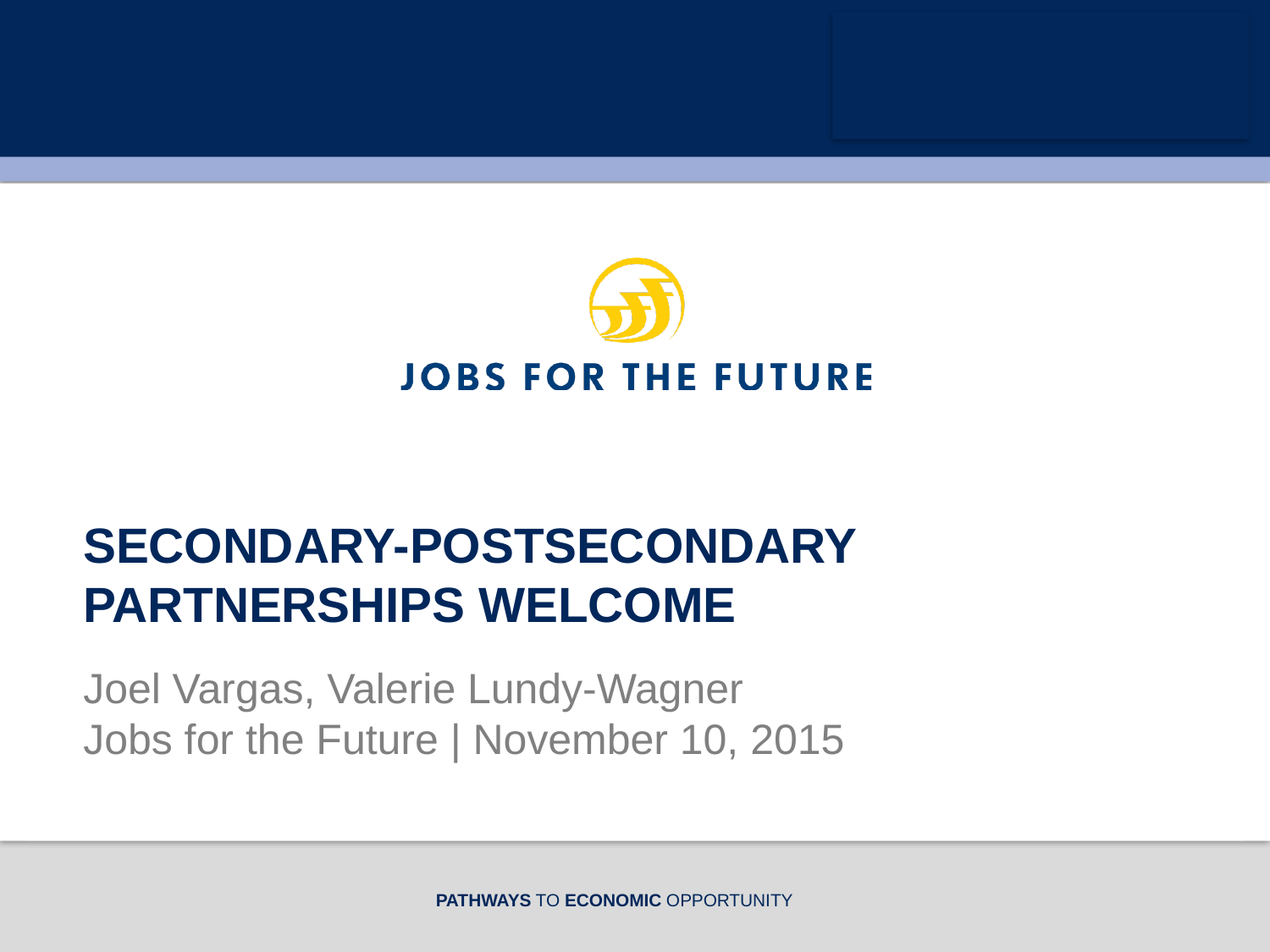

Secondary-postsecondary Partnerships welcome
# Joel Vargas, Valerie Lundy-Wagner Jobs for the Future | November 10, 2015